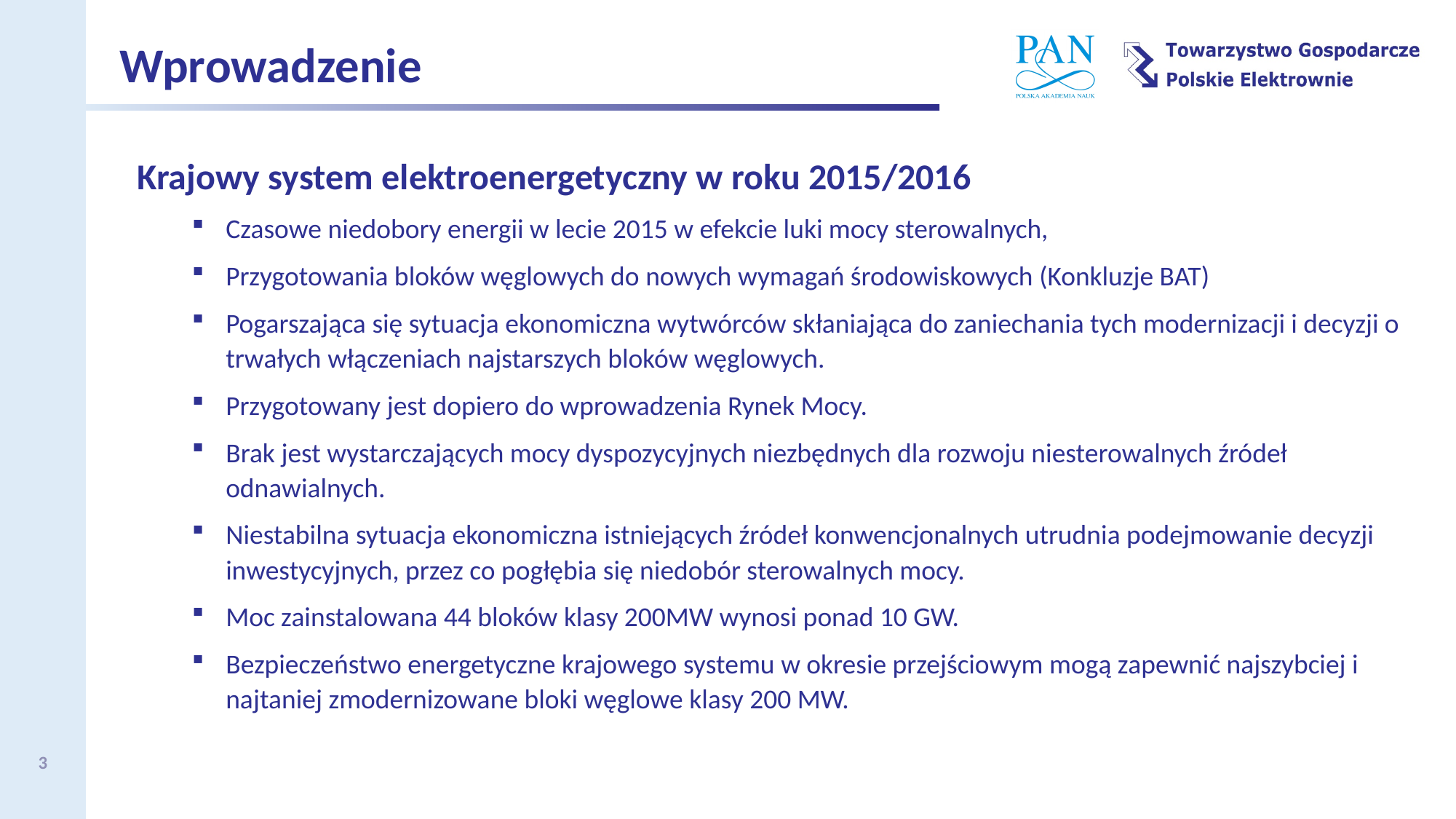

Wprowadzenie
Krajowy system elektroenergetyczny w roku 2015/2016
Czasowe niedobory energii w lecie 2015 w efekcie luki mocy sterowalnych,
Przygotowania bloków węglowych do nowych wymagań środowiskowych (Konkluzje BAT)
Pogarszająca się sytuacja ekonomiczna wytwórców skłaniająca do zaniechania tych modernizacji i decyzji o trwałych włączeniach najstarszych bloków węglowych.
Przygotowany jest dopiero do wprowadzenia Rynek Mocy.
Brak jest wystarczających mocy dyspozycyjnych niezbędnych dla rozwoju niesterowalnych źródeł odnawialnych.
Niestabilna sytuacja ekonomiczna istniejących źródeł konwencjonalnych utrudnia podejmowanie decyzji inwestycyjnych, przez co pogłębia się niedobór sterowalnych mocy.
Moc zainstalowana 44 bloków klasy 200MW wynosi ponad 10 GW.
Bezpieczeństwo energetyczne krajowego systemu w okresie przejściowym mogą zapewnić najszybciej i najtaniej zmodernizowane bloki węglowe klasy 200 MW.

3